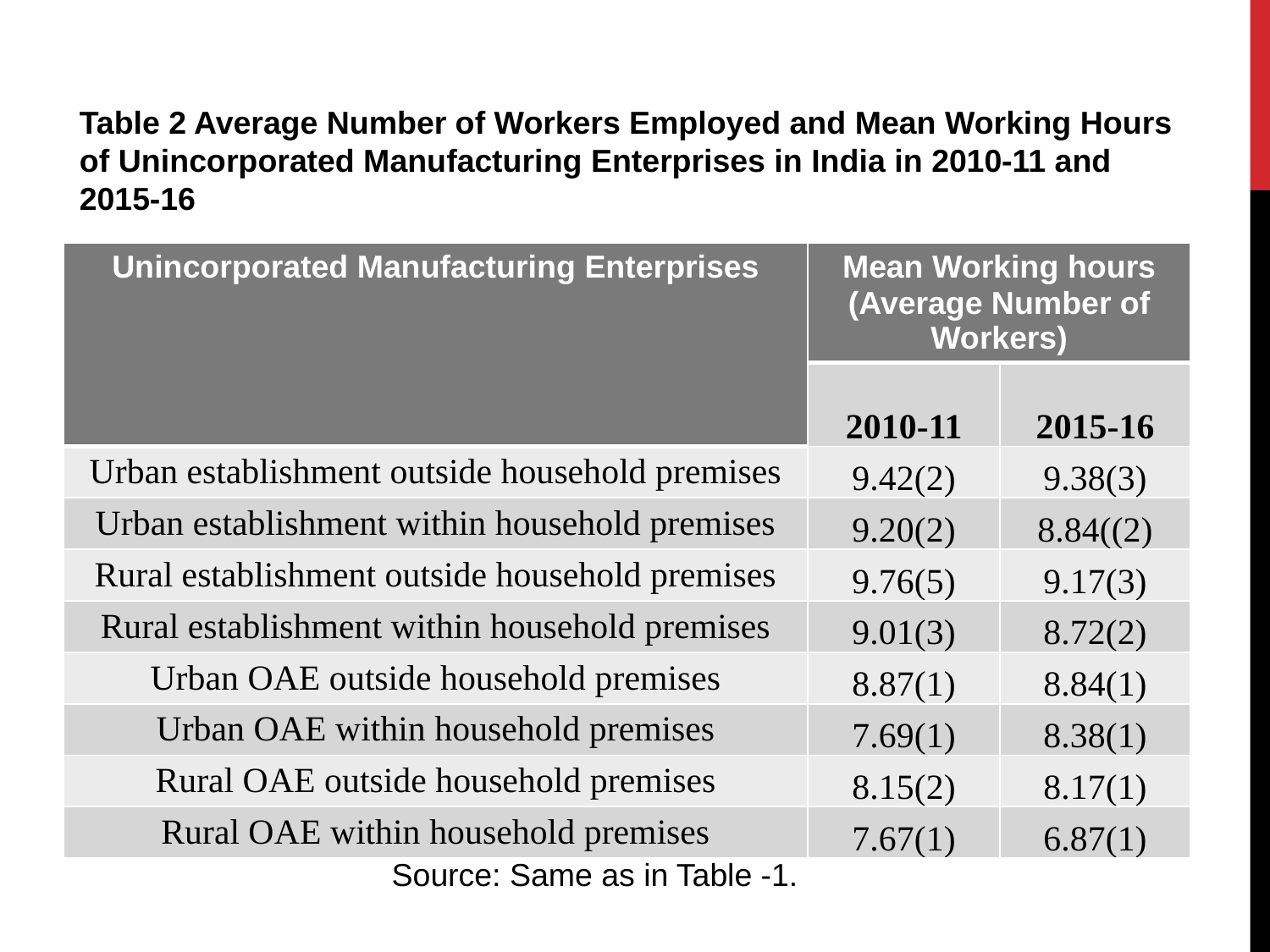

Table 2 Average Number of Workers Employed and Mean Working Hours of Unincorporated Manufacturing Enterprises in India in 2010-11 and 2015-16
| Unincorporated Manufacturing Enterprises | Mean Working hours (Average Number of Workers) |  |
| --- | --- | --- |
|  | 2010-11 | 2015-16 |
| Urban establishment outside household premises | 9.42(2) | 9.38(3) |
| Urban establishment within household premises | 9.20(2) | 8.84((2) |
| Rural establishment outside household premises | 9.76(5) | 9.17(3) |
| Rural establishment within household premises | 9.01(3) | 8.72(2) |
| Urban OAE outside household premises | 8.87(1) | 8.84(1) |
| Urban OAE within household premises | 7.69(1) | 8.38(1) |
| Rural OAE outside household premises | 8.15(2) | 8.17(1) |
| Rural OAE within household premises | 7.67(1) | 6.87(1) |
Source: Same as in Table -1.